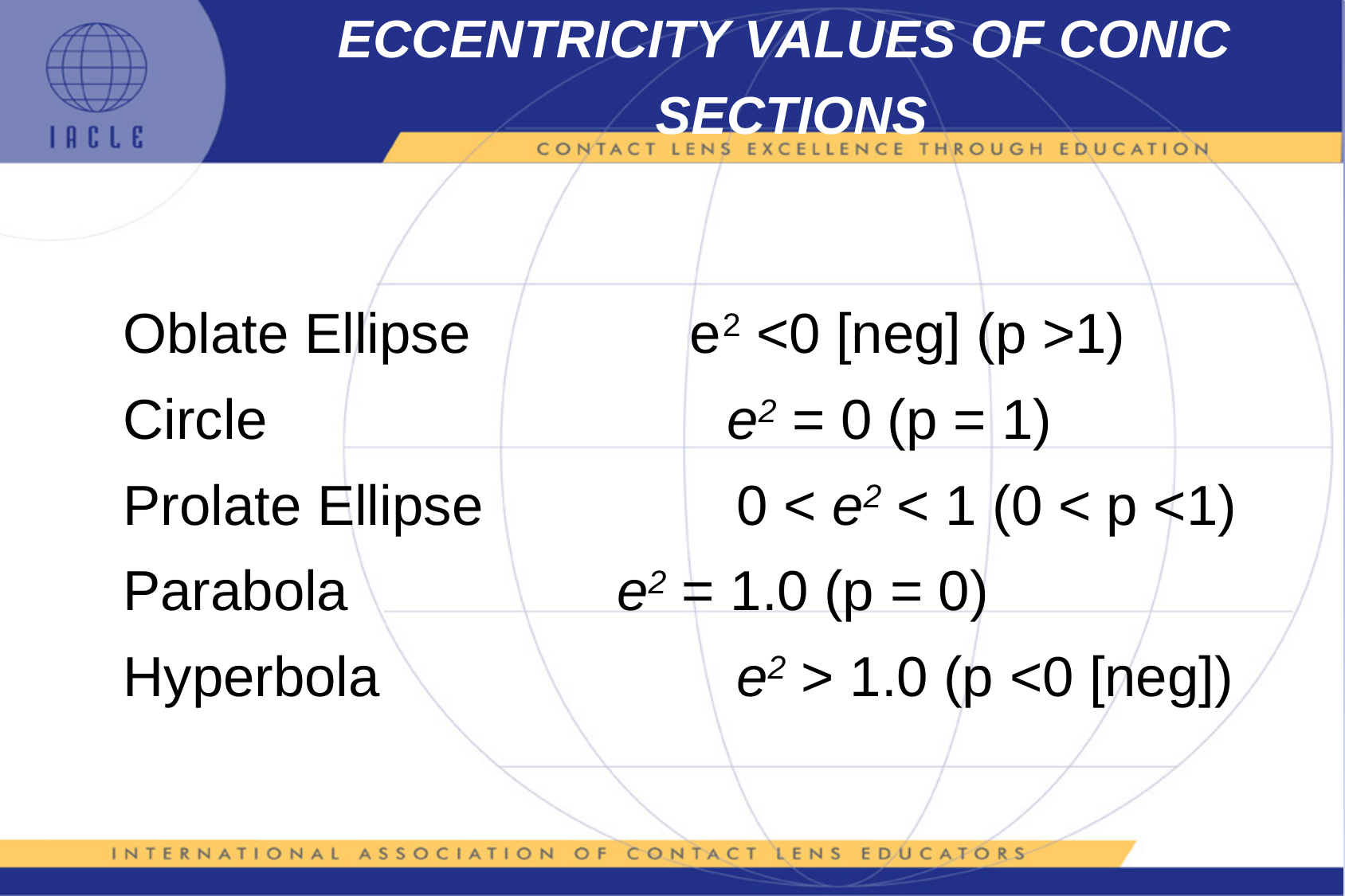

# ECCENTRICITY VALUES OF CONIC SECTIONS
Oblate Ellipse              e2 <0 [neg] (p >1)
Circle			        e2 = 0 (p = 1)
Prolate Ellipse		 0 < e2 < 1 (0 < p <1)
Parabola			 e2 = 1.0 (p = 0)
Hyperbola			 e2 > 1.0 (p <0 [neg])